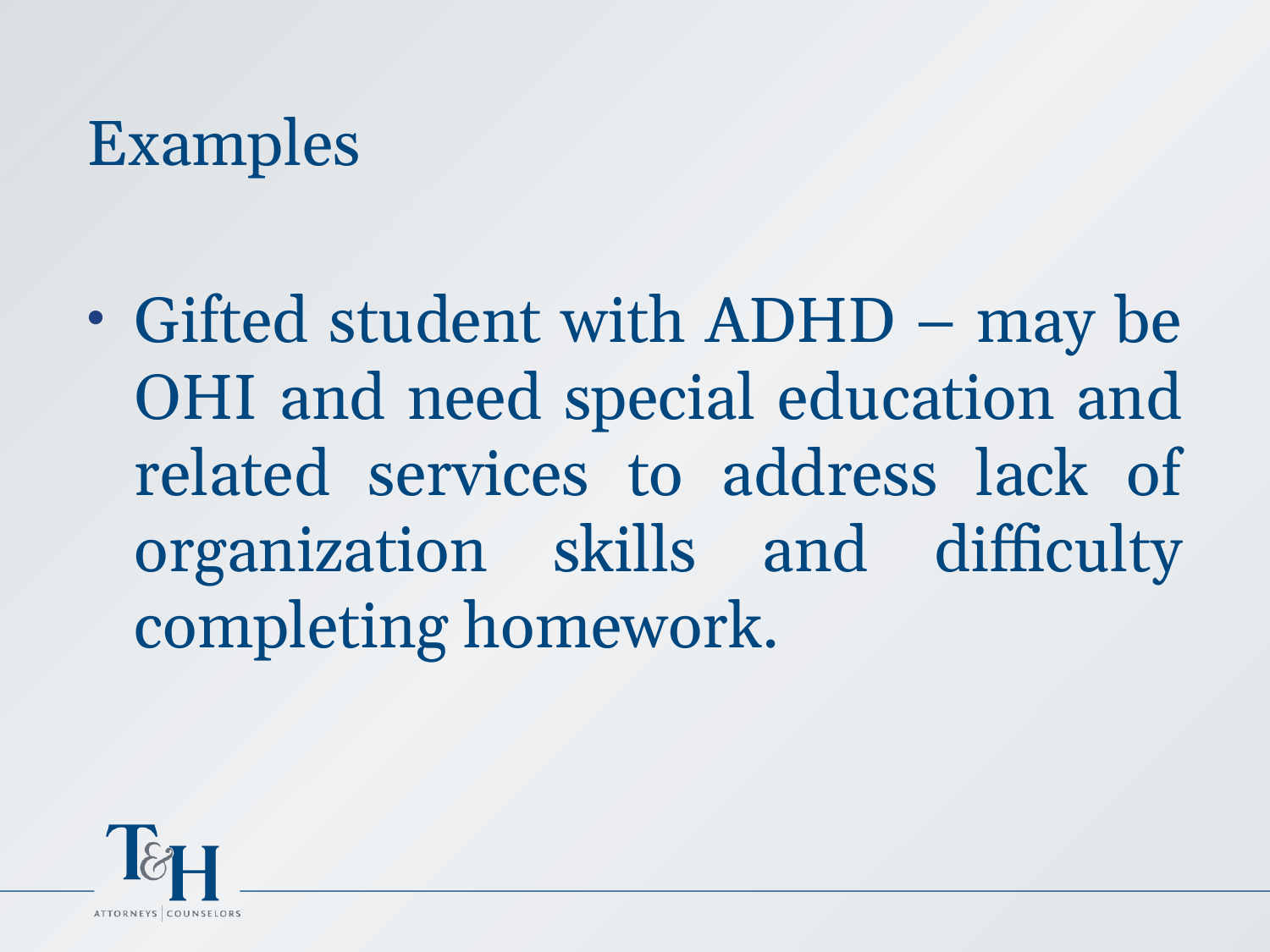

Examples

Gifted student with ADHD – may be OHI and need special education and related services to address lack of organization skills and difficulty completing homework.